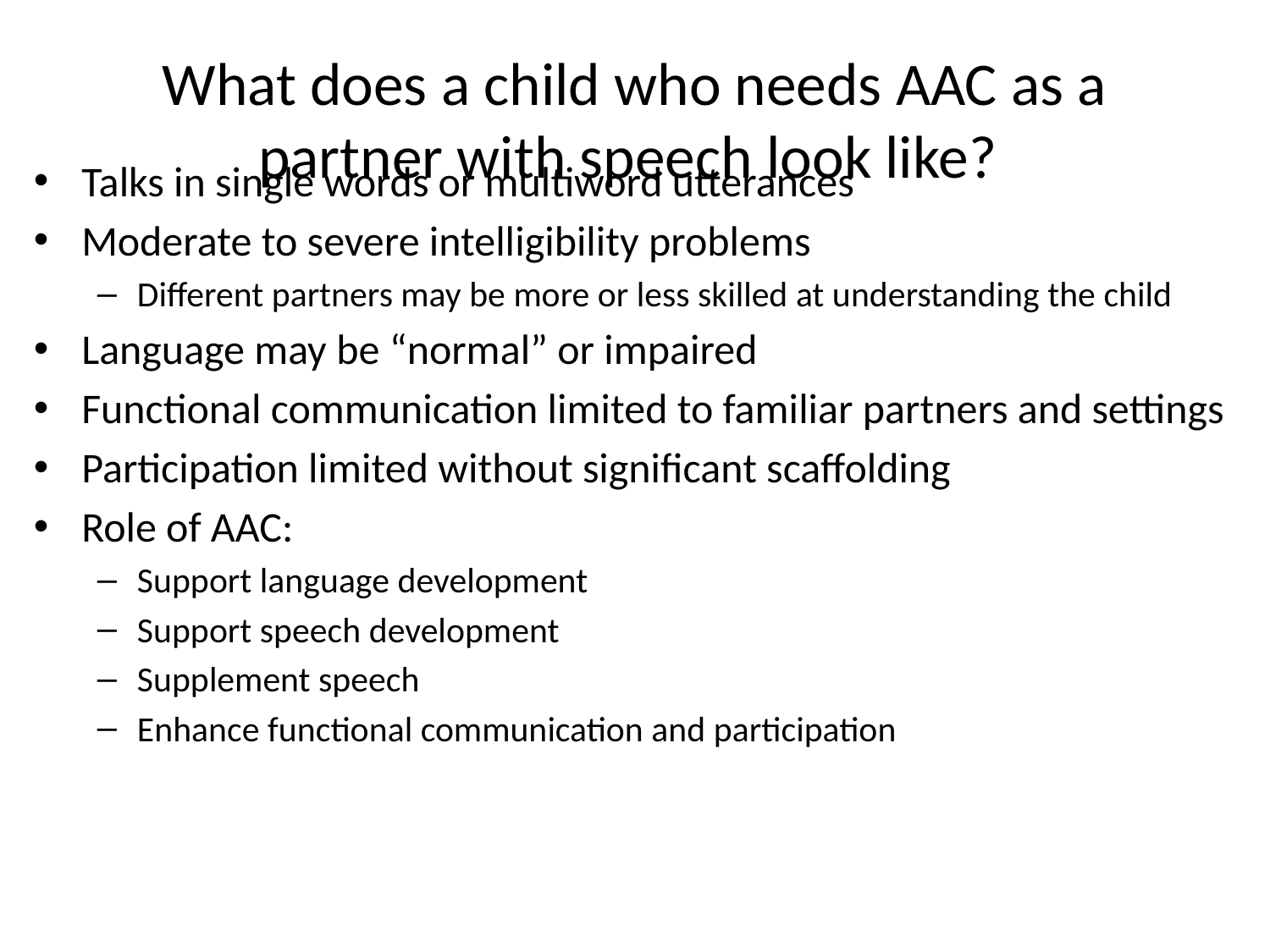

# What does a child who needs AAC as a partner with speech look like?
Talks in single words or multiword utterances
Moderate to severe intelligibility problems
Different partners may be more or less skilled at understanding the child
Language may be “normal” or impaired
Functional communication limited to familiar partners and settings
Participation limited without significant scaffolding
Role of AAC:
Support language development
Support speech development
Supplement speech
Enhance functional communication and participation